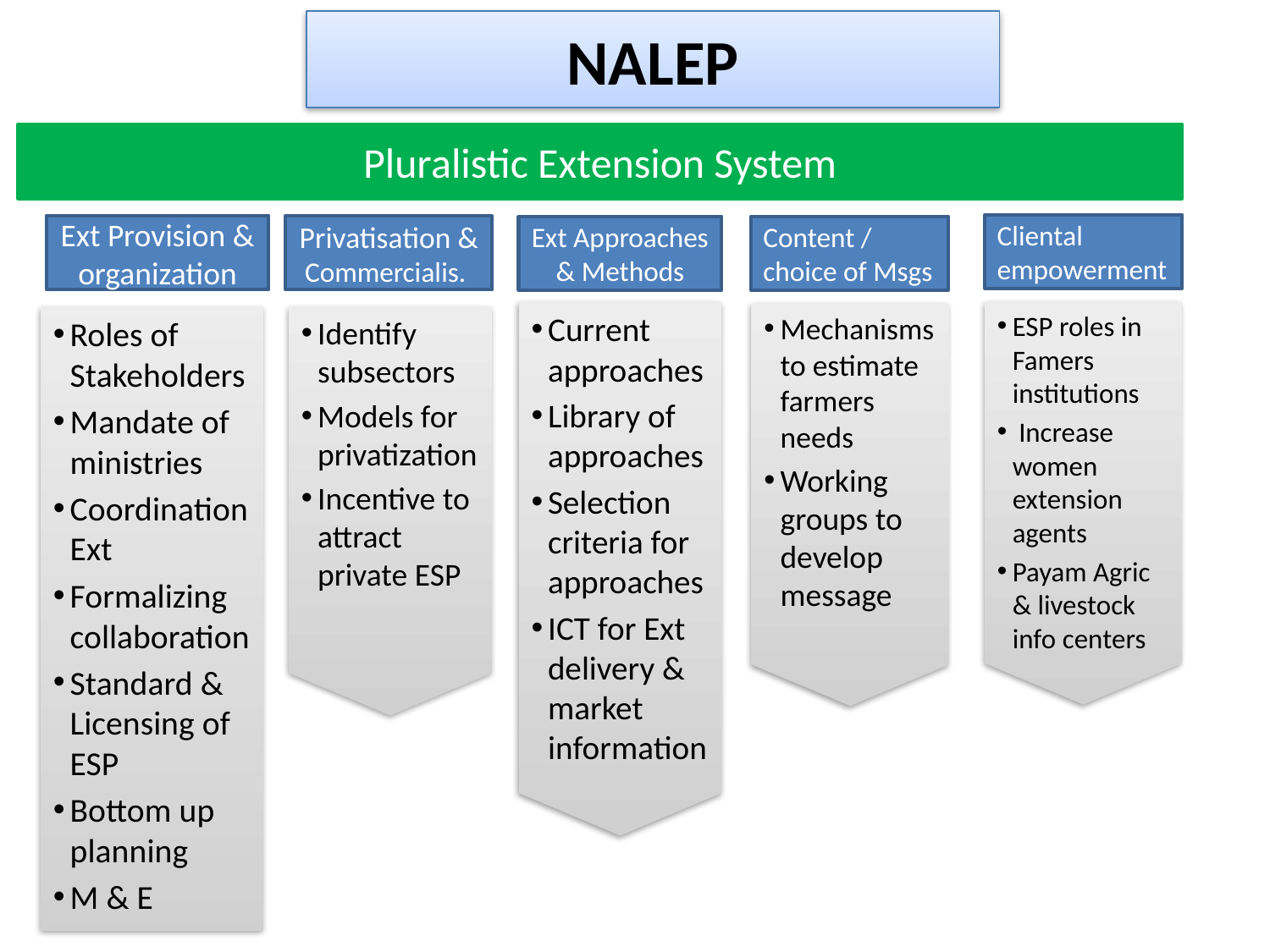

NALEP
# NALE
Pluralistic Extension System
Cliental empowerment
Ext Provision & organization
Privatisation & Commercialis.
Ext Approaches & Methods
Content / choice of Msgs
ESP roles in Famers institutions
 Increase women extension  agents
Payam Agric & livestock info centers
Current approaches
Library of approaches
Selection criteria for approaches
ICT for Ext delivery & market information
Mechanisms to estimate farmers needs
Working groups to develop message
Roles of Stakeholders
Mandate of ministries
Coordination Ext
Formalizing collaboration
Standard & Licensing of ESP
Bottom up planning
M & E
Identify subsectors
Models for privatization
Incentive to attract private ESP